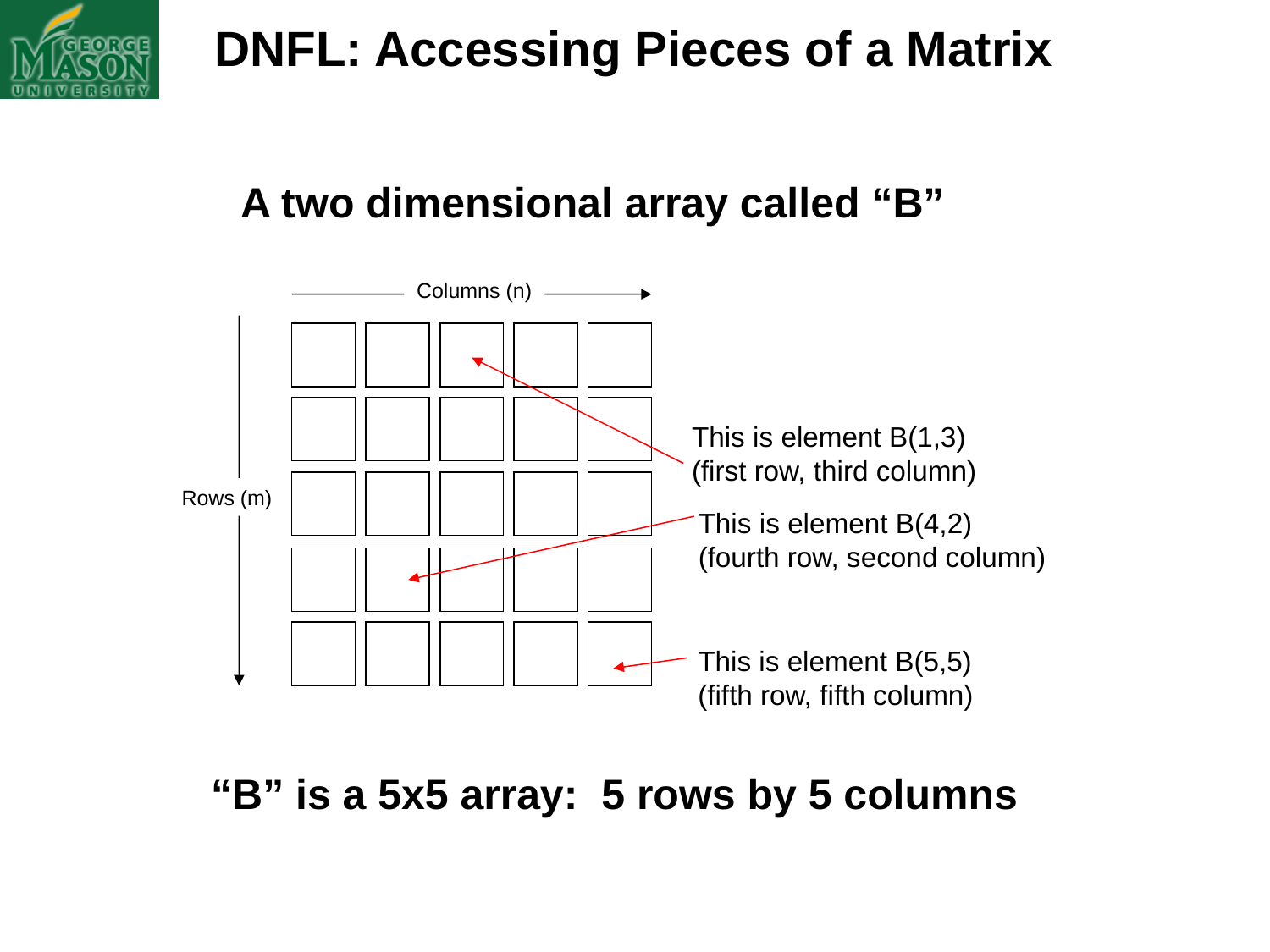

DNFL: Accessing Pieces of a Matrix
A two dimensional array called “B”
Columns (n)

This is element B(1,3)
(first row, third column)

Rows (m)
This is element B(4,2)
(fourth row, second column)

This is element B(5,5)
(fifth row, fifth column)

“B” is a 5x5 array:  5 rows by 5 columns